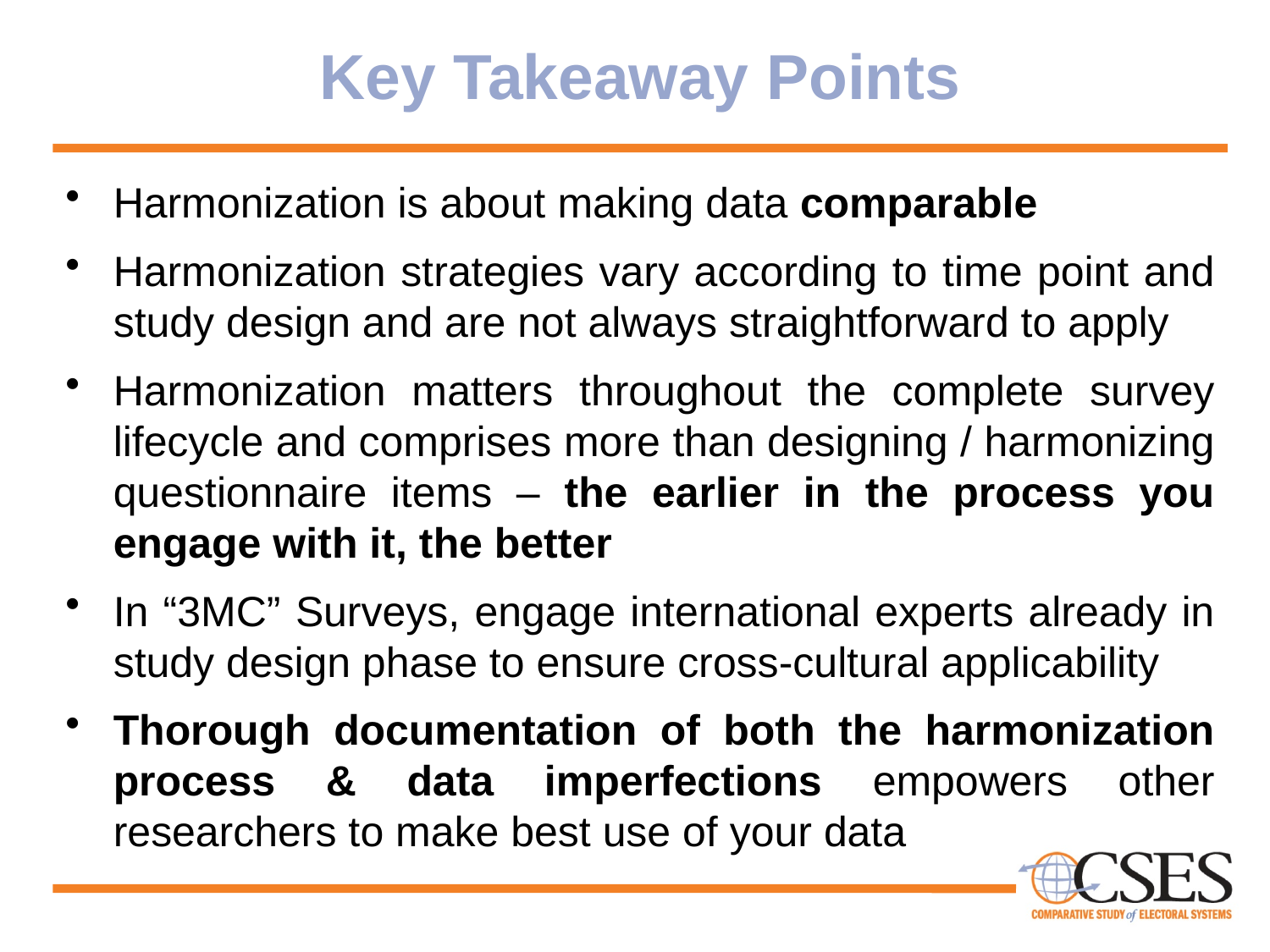

# Key Takeaway Points
Harmonization is about making data comparable
Harmonization strategies vary according to time point and study design and are not always straightforward to apply
Harmonization matters throughout the complete survey lifecycle and comprises more than designing / harmonizing questionnaire items – the earlier in the process you engage with it, the better
In “3MC” Surveys, engage international experts already in study design phase to ensure cross-cultural applicability
Thorough documentation of both the harmonization process & data imperfections empowers other researchers to make best use of your data